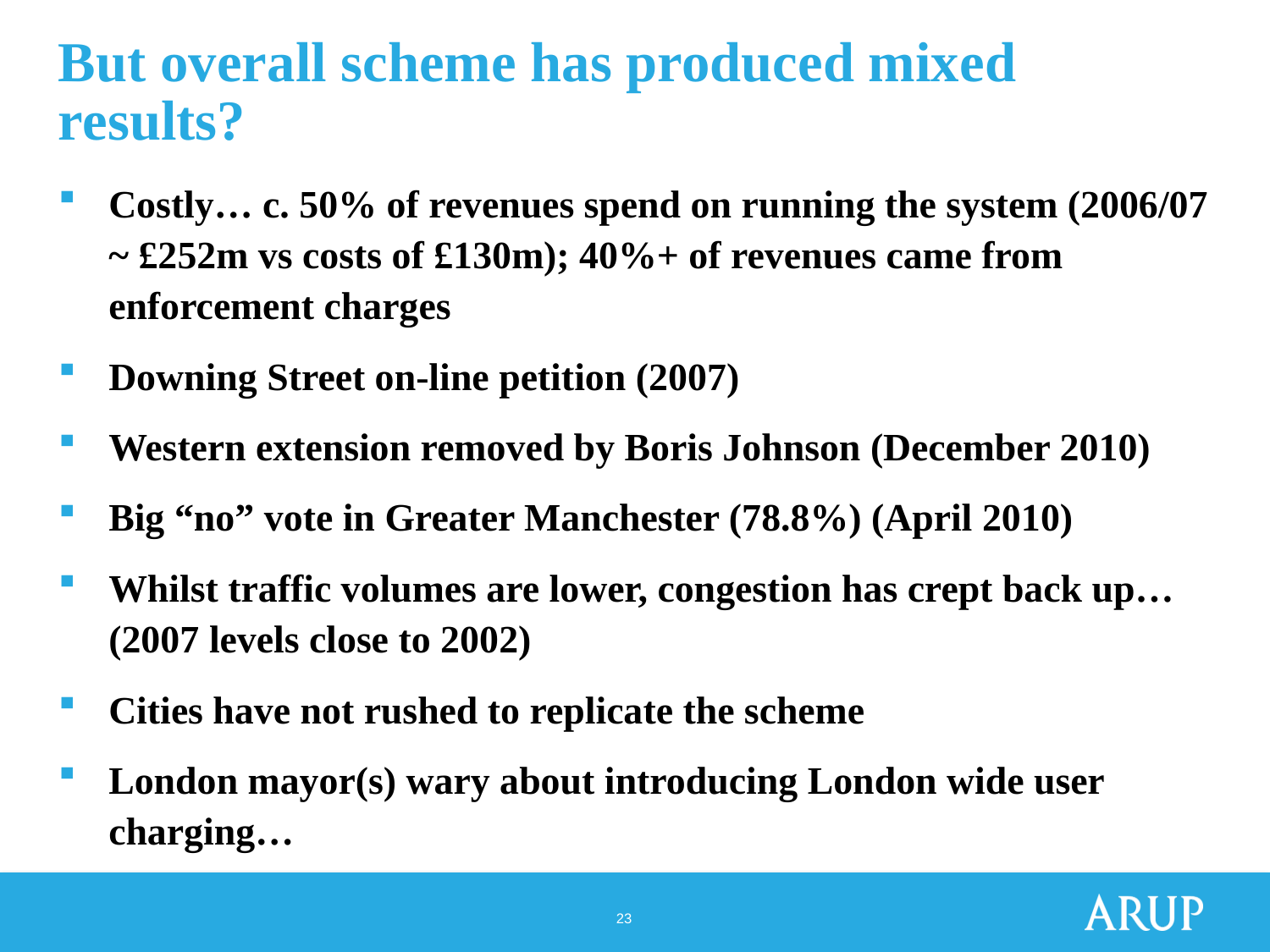

# But overall scheme has produced mixed results?
Costly… c. 50% of revenues spend on running the system (2006/07 ~ £252m vs costs of £130m); 40%+ of revenues came from enforcement charges
Downing Street on-line petition (2007)
Western extension removed by Boris Johnson (December 2010)
Big “no” vote in Greater Manchester (78.8%) (April 2010)
Whilst traffic volumes are lower, congestion has crept back up… (2007 levels close to 2002)
Cities have not rushed to replicate the scheme
London mayor(s) wary about introducing London wide user charging…